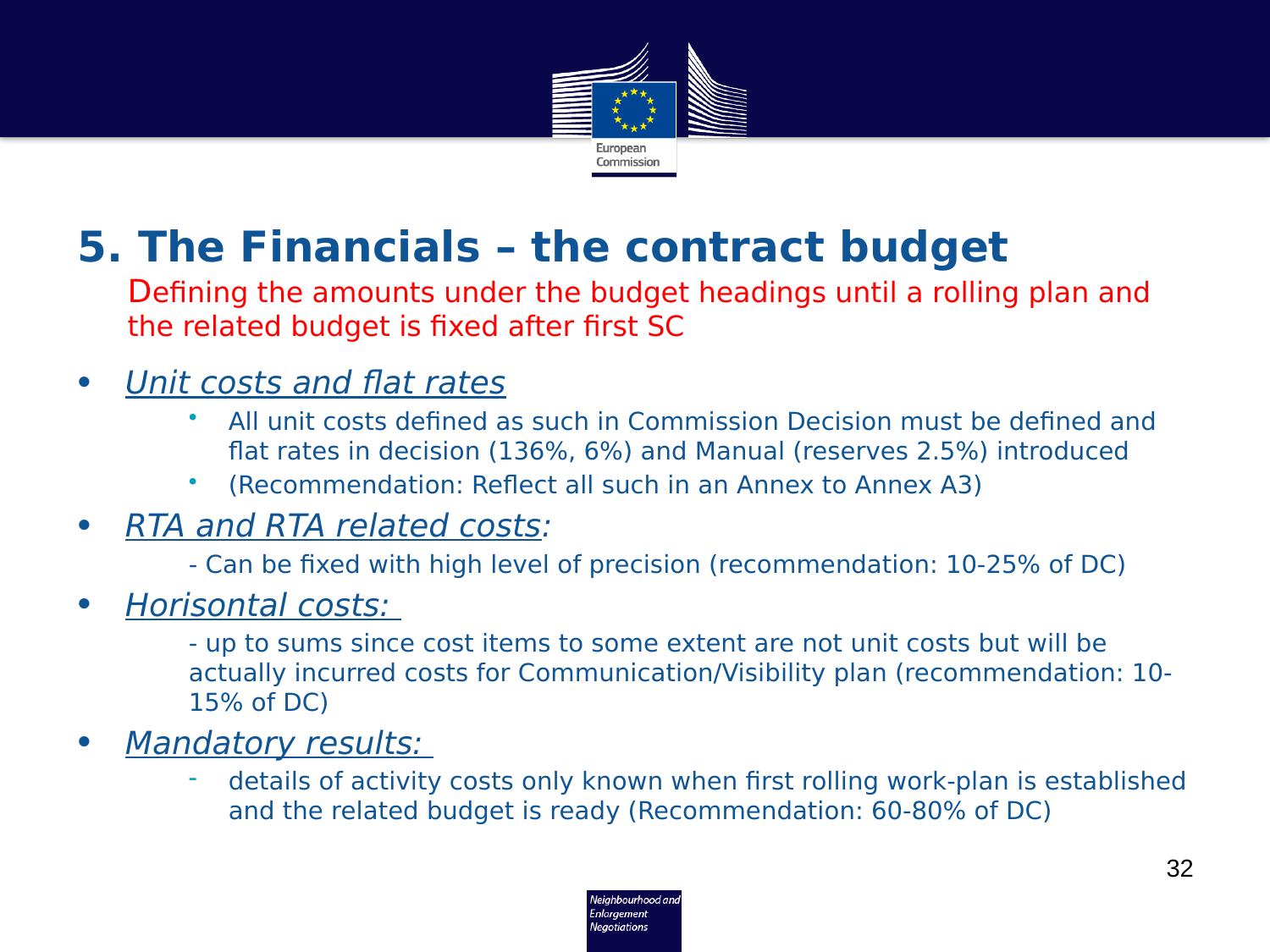

# 5. The Financials – the contract budget Defining the amounts under the budget headings until a rolling plan and the related budget is fixed after first SC
Unit costs and flat rates
All unit costs defined as such in Commission Decision must be defined and flat rates in decision (136%, 6%) and Manual (reserves 2.5%) introduced
(Recommendation: Reflect all such in an Annex to Annex A3)
RTA and RTA related costs:
- Can be fixed with high level of precision (recommendation: 10-25% of DC)
Horisontal costs:
- up to sums since cost items to some extent are not unit costs but will be actually incurred costs for Communication/Visibility plan (recommendation: 10-15% of DC)
Mandatory results:
details of activity costs only known when first rolling work-plan is established and the related budget is ready (Recommendation: 60-80% of DC)

32